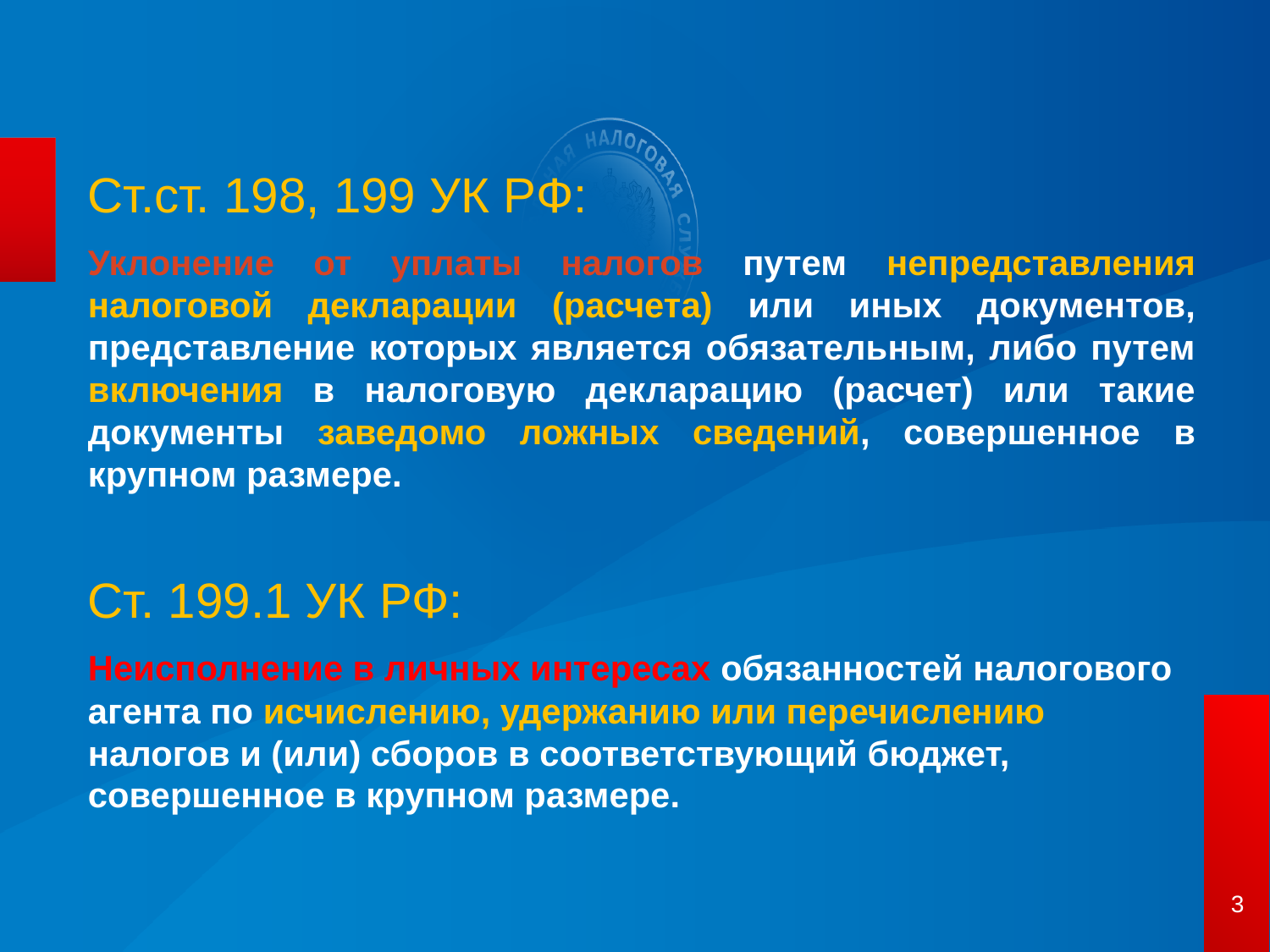

#
Ст.ст. 198, 199 УК РФ:
Уклонение от уплаты налогов путем непредставления налоговой декларации (расчета) или иных документов, представление которых является обязательным, либо путем включения в налоговую декларацию (расчет) или такие документы заведомо ложных сведений, совершенное в крупном размере.

Ст. 199.1 УК РФ:
Неисполнение в личных интересах обязанностей налогового агента по исчислению, удержанию или перечислению налогов и (или) сборов в соответствующий бюджет, совершенное в крупном размере.

3